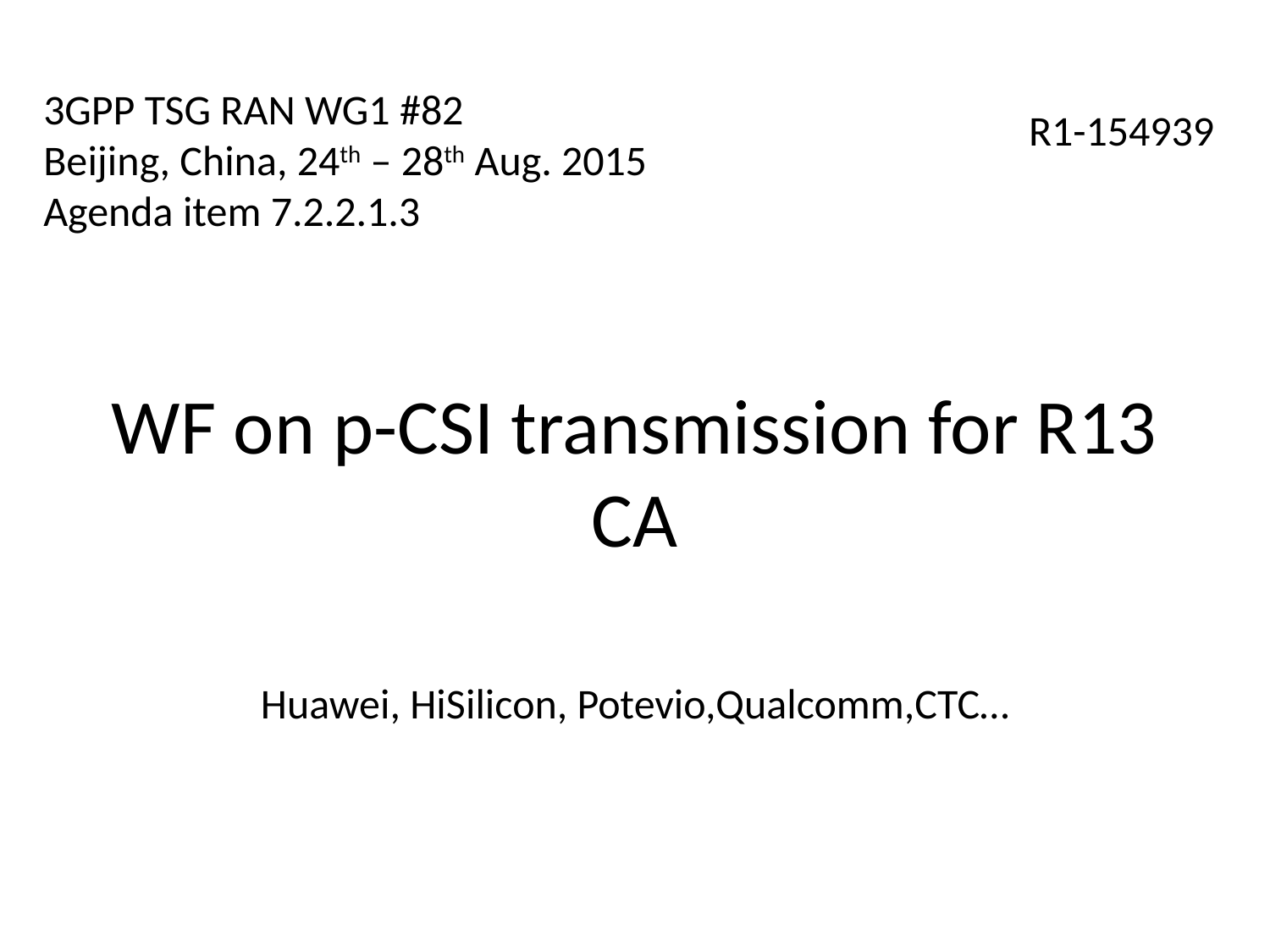

3GPP TSG RAN WG1 #82
Beijing, China, 24th – 28th Aug. 2015
Agenda item 7.2.2.1.3
R1-154939
WF on p-CSI transmission for R13 CA
Huawei, HiSilicon, Potevio,Qualcomm,CTC…